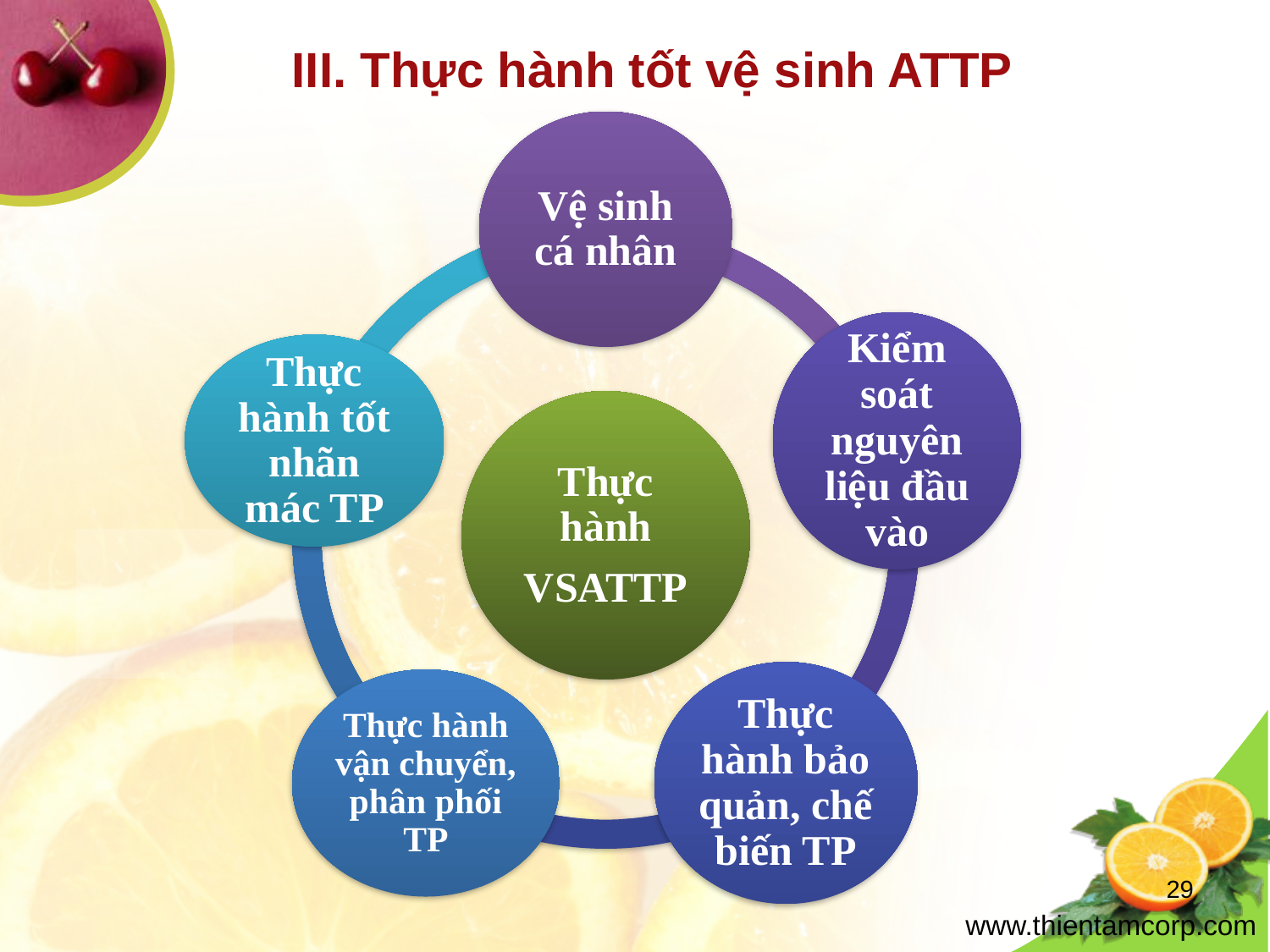

III. Thực hành tốt vệ sinh ATTP
Thực hành
VSATTP
Vệ sinh cá nhân
Kiểm soát nguyên liệu đầu vào
Thực hành bảo quản, chế biến TP
Thực hành vận chuyển, phân phối TP
Thực hành tốt nhãn mác TP
29